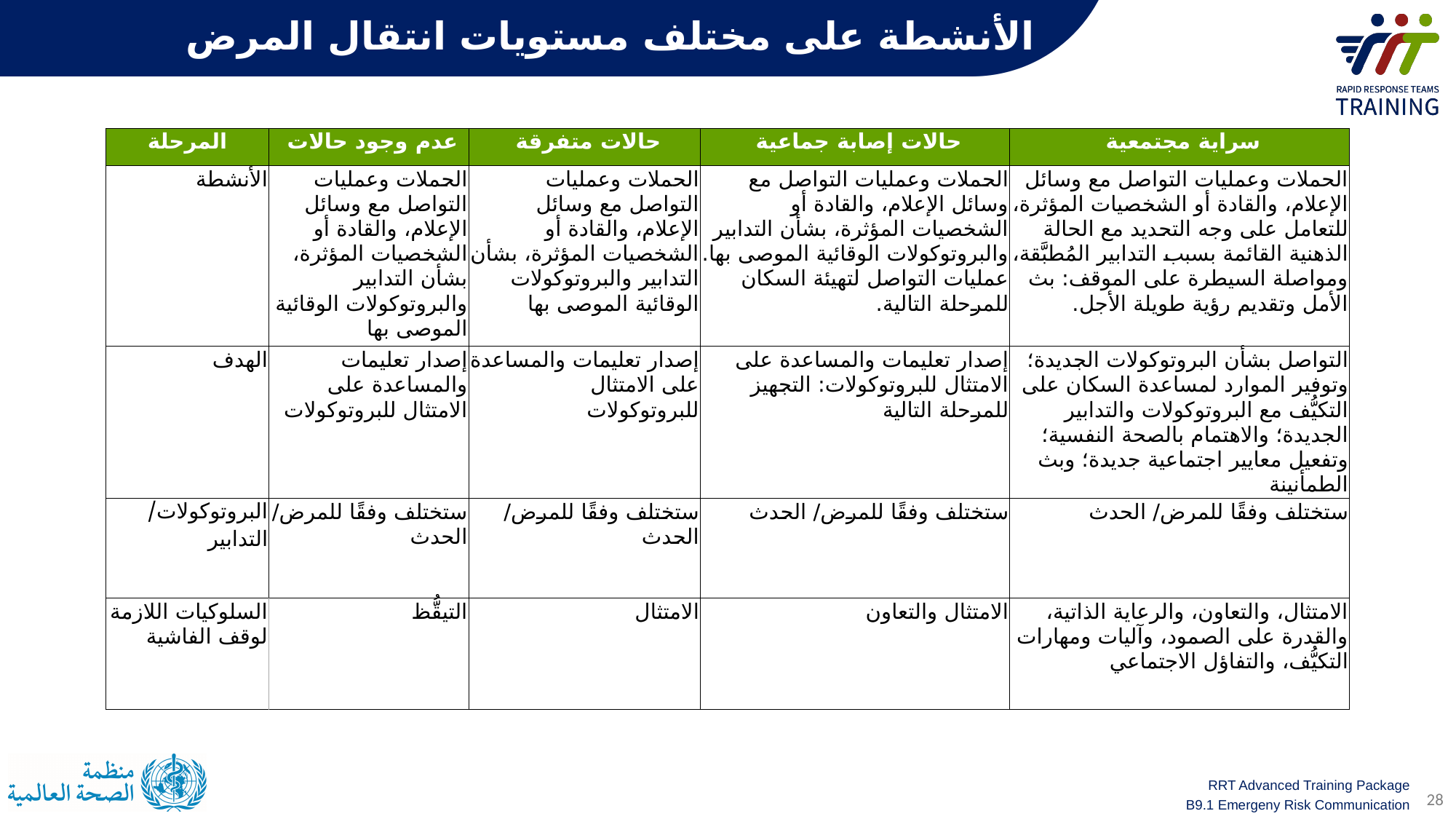

الأنشطة على مختلف مستويات انتقال المرض
| المرحلة | عدم وجود حالات | حالات متفرقة | حالات إصابة جماعية | سراية مجتمعية |
| --- | --- | --- | --- | --- |
| الأنشطة | الحملات وعمليات التواصل مع وسائل الإعلام، والقادة أو الشخصيات المؤثرة، بشأن التدابير والبروتوكولات الوقائية الموصى بها | الحملات وعمليات التواصل مع وسائل الإعلام، والقادة أو الشخصيات المؤثرة، بشأن التدابير والبروتوكولات الوقائية الموصى بها | الحملات وعمليات التواصل مع وسائل الإعلام، والقادة أو الشخصيات المؤثرة، بشأن التدابير والبروتوكولات الوقائية الموصى بها. عمليات التواصل لتهيئة السكان للمرحلة التالية. | الحملات وعمليات التواصل مع وسائل الإعلام، والقادة أو الشخصيات المؤثرة، للتعامل على وجه التحديد مع الحالة الذهنية القائمة بسبب التدابير المُطبَّقة، ومواصلة السيطرة على الموقف: بث الأمل وتقديم رؤية طويلة الأجل. |
| الهدف | إصدار تعليمات والمساعدة على الامتثال للبروتوكولات | إصدار تعليمات والمساعدة على الامتثال للبروتوكولات | إصدار تعليمات والمساعدة على الامتثال للبروتوكولات: التجهيز للمرحلة التالية | التواصل بشأن البروتوكولات الجديدة؛ وتوفير الموارد لمساعدة السكان على التكيُّف مع البروتوكولات والتدابير الجديدة؛ والاهتمام بالصحة النفسية؛ وتفعيل معايير اجتماعية جديدة؛ وبث الطمأنينة |
| البروتوكولات/ التدابير | ستختلف وفقًا للمرض/ الحدث | ستختلف وفقًا للمرض/ الحدث | ستختلف وفقًا للمرض/ الحدث | ستختلف وفقًا للمرض/ الحدث |
| السلوكيات اللازمة لوقف الفاشية | التيقُّظ | الامتثال | الامتثال والتعاون | الامتثال، والتعاون، والرعاية الذاتية، والقدرة على الصمود، وآليات ومهارات التكيُّف، والتفاؤل الاجتماعي |